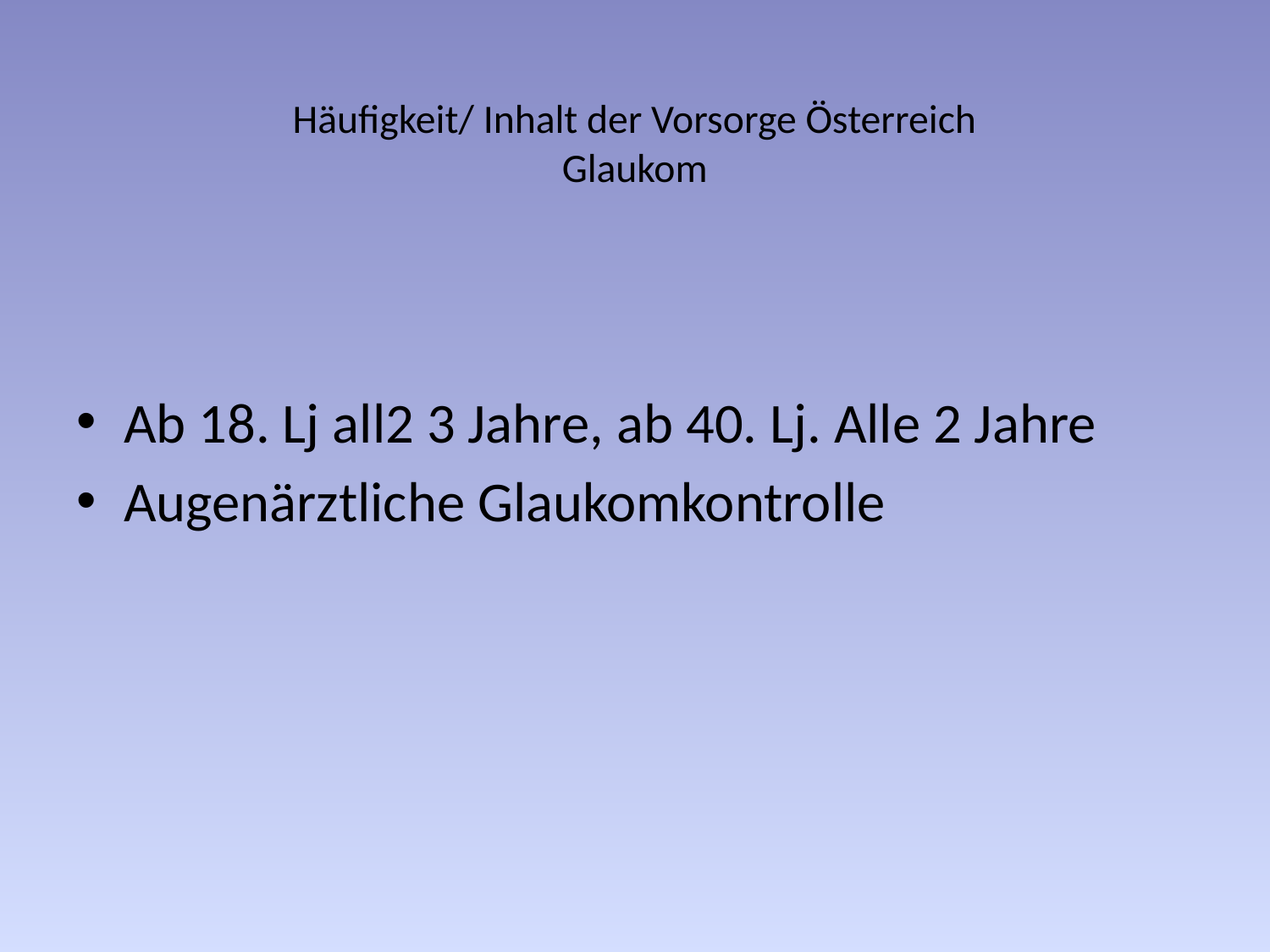

# Häufigkeit/ Inhalt der Vorsorge Österreich Glaukom

Ab 18. Lj all2 3 Jahre, ab 40. Lj. Alle 2 Jahre
Augenärztliche Glaukomkontrolle